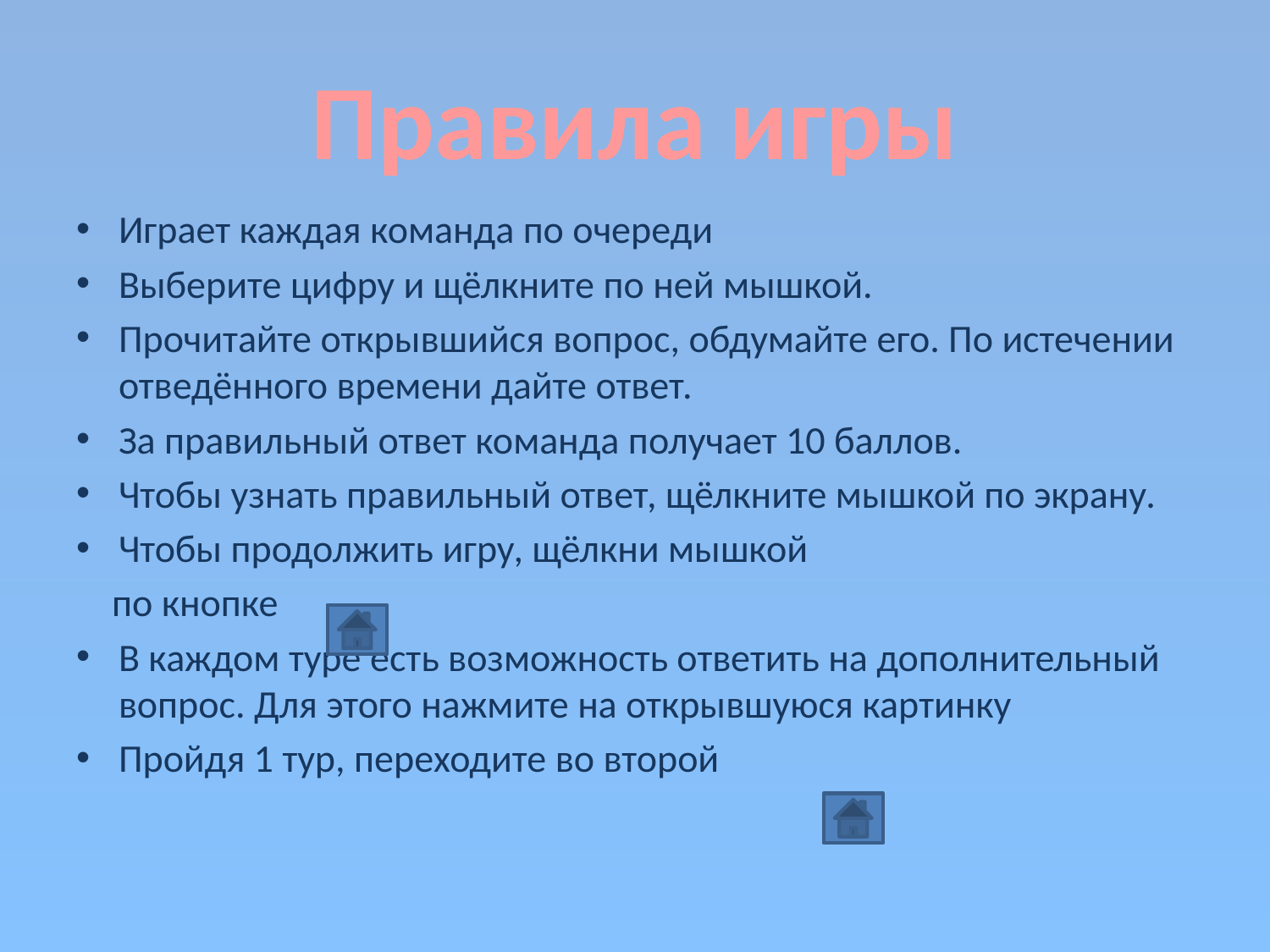

# Правила игры
Играет каждая команда по очереди
Выберите цифру и щёлкните по ней мышкой.
Прочитайте открывшийся вопрос, обдумайте его. По истечении отведённого времени дайте ответ.
За правильный ответ команда получает 10 баллов.
Чтобы узнать правильный ответ, щёлкните мышкой по экрану.
Чтобы продолжить игру, щёлкни мышкой
    по кнопке
В каждом туре есть возможность ответить на дополнительный вопрос. Для этого нажмите на открывшуюся картинку
Пройдя 1 тур, переходите во второй